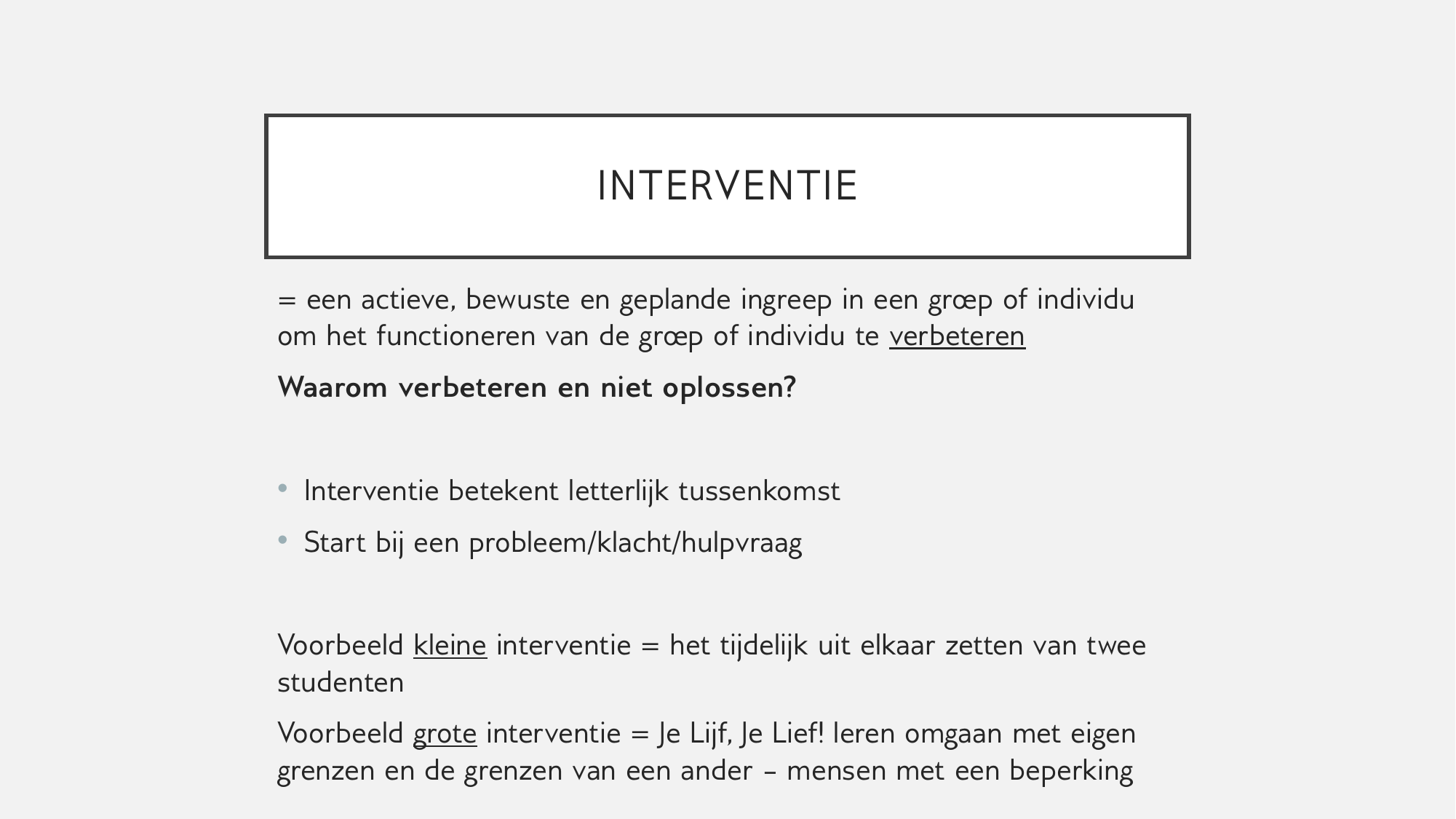

# interventie
= een actieve, bewuste en geplande ingreep in een groep of individu om het functioneren van de groep of individu te verbeteren
Waarom verbeteren en niet oplossen?

Interventie betekent letterlijk tussenkomst
Start bij een probleem/klacht/hulpvraag

Voorbeeld kleine interventie = het tijdelijk uit elkaar zetten van twee studenten
Voorbeeld grote interventie = Je Lijf, Je Lief! leren omgaan met eigen grenzen en de grenzen van een ander – mensen met een beperking